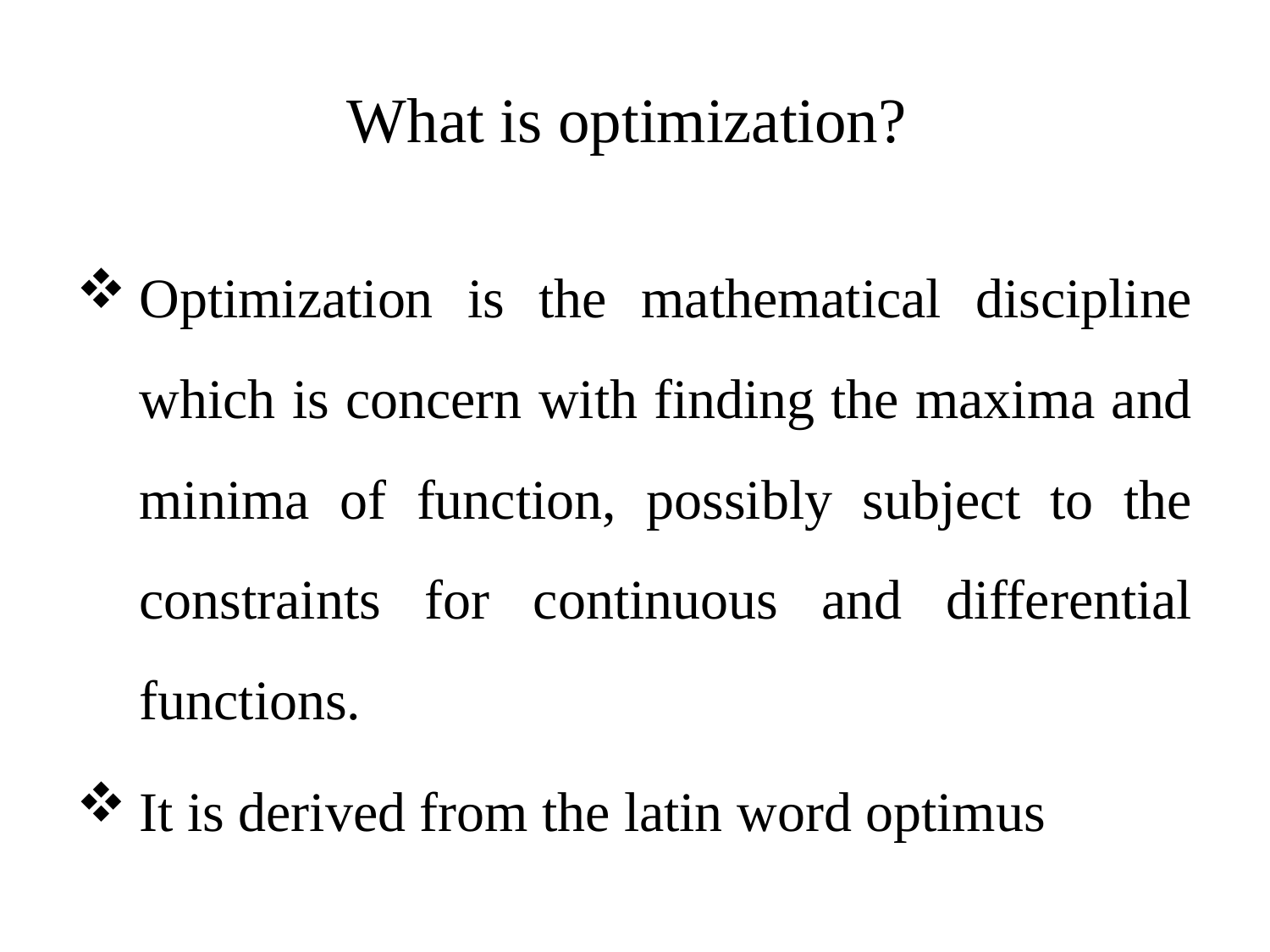

# What is optimization?
Optimization is the mathematical discipline which is concern with finding the maxima and minima of function, possibly subject to the constraints for continuous and differential functions.
It is derived from the latin word optimus